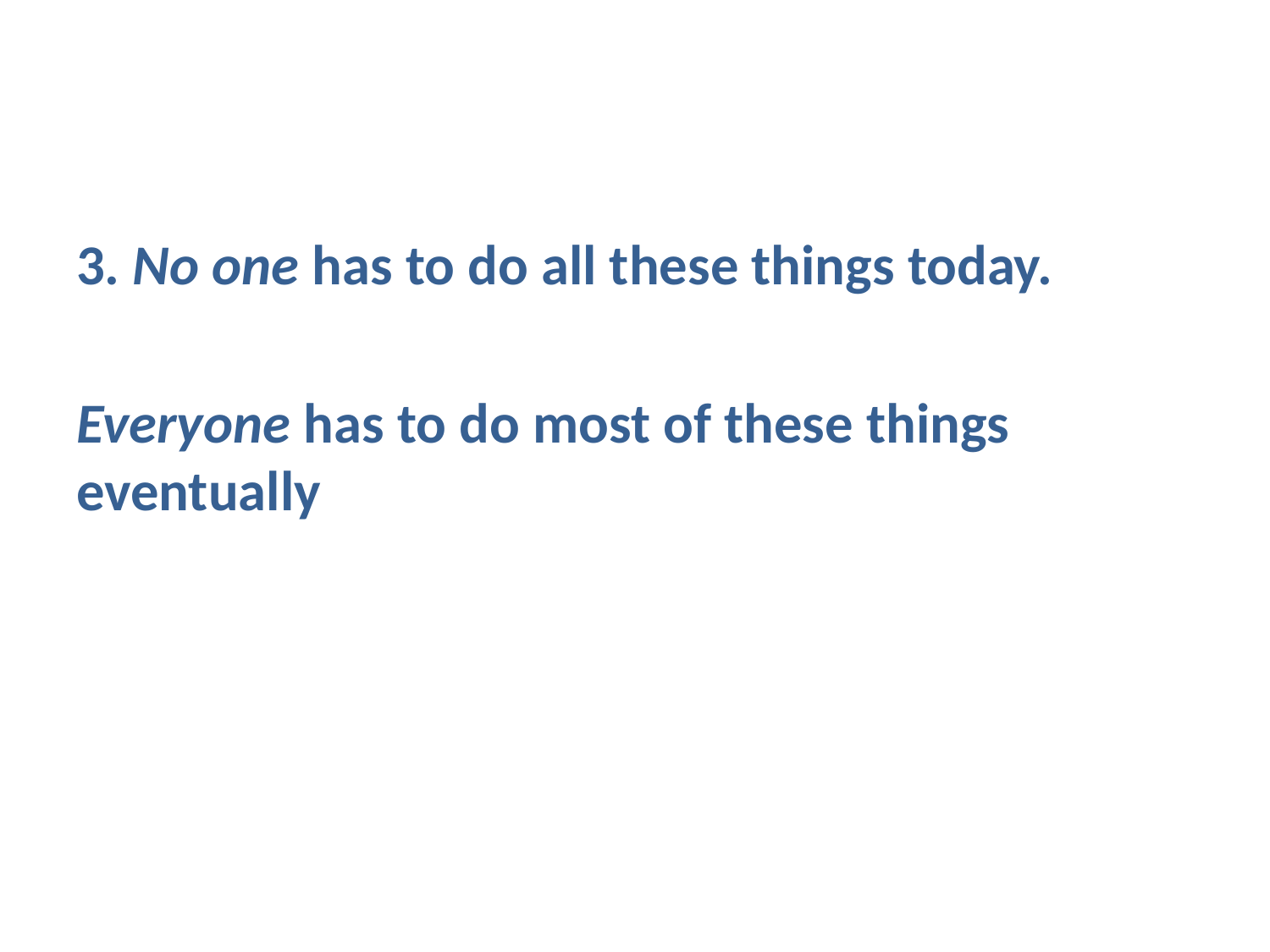

#
3. No one has to do all these things today.

Everyone has to do most of these things eventually